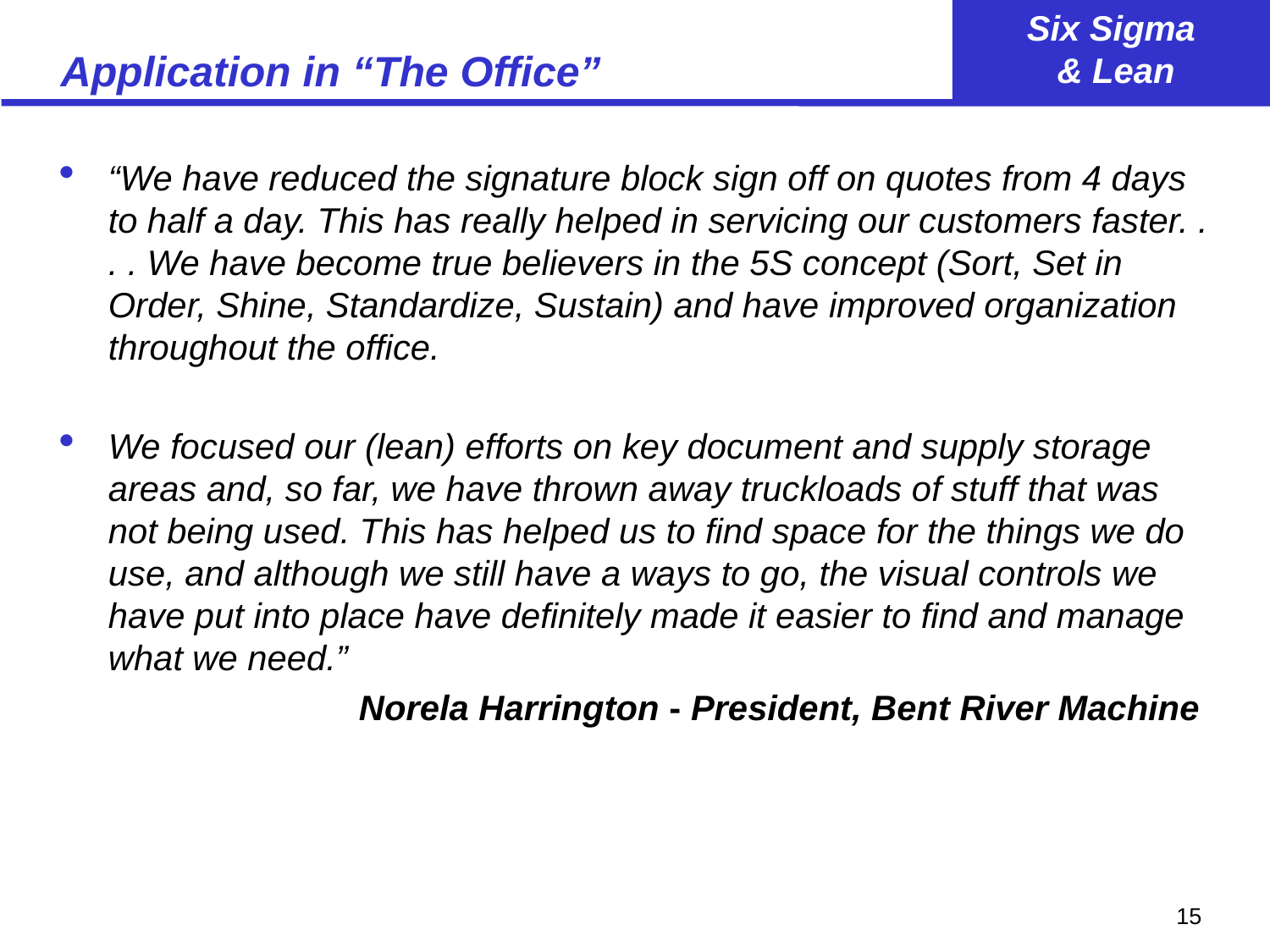

# Application in “The Office”
“We have reduced the signature block sign off on quotes from 4 days to half a day. This has really helped in servicing our customers faster. . . . We have become true believers in the 5S concept (Sort, Set in Order, Shine, Standardize, Sustain) and have improved organization throughout the office.

We focused our (lean) efforts on key document and supply storage areas and, so far, we have thrown away truckloads of stuff that was not being used. This has helped us to find space for the things we do use, and although we still have a ways to go, the visual controls we have put into place have definitely made it easier to find and manage what we need.”
Norela Harrington - President, Bent River Machine